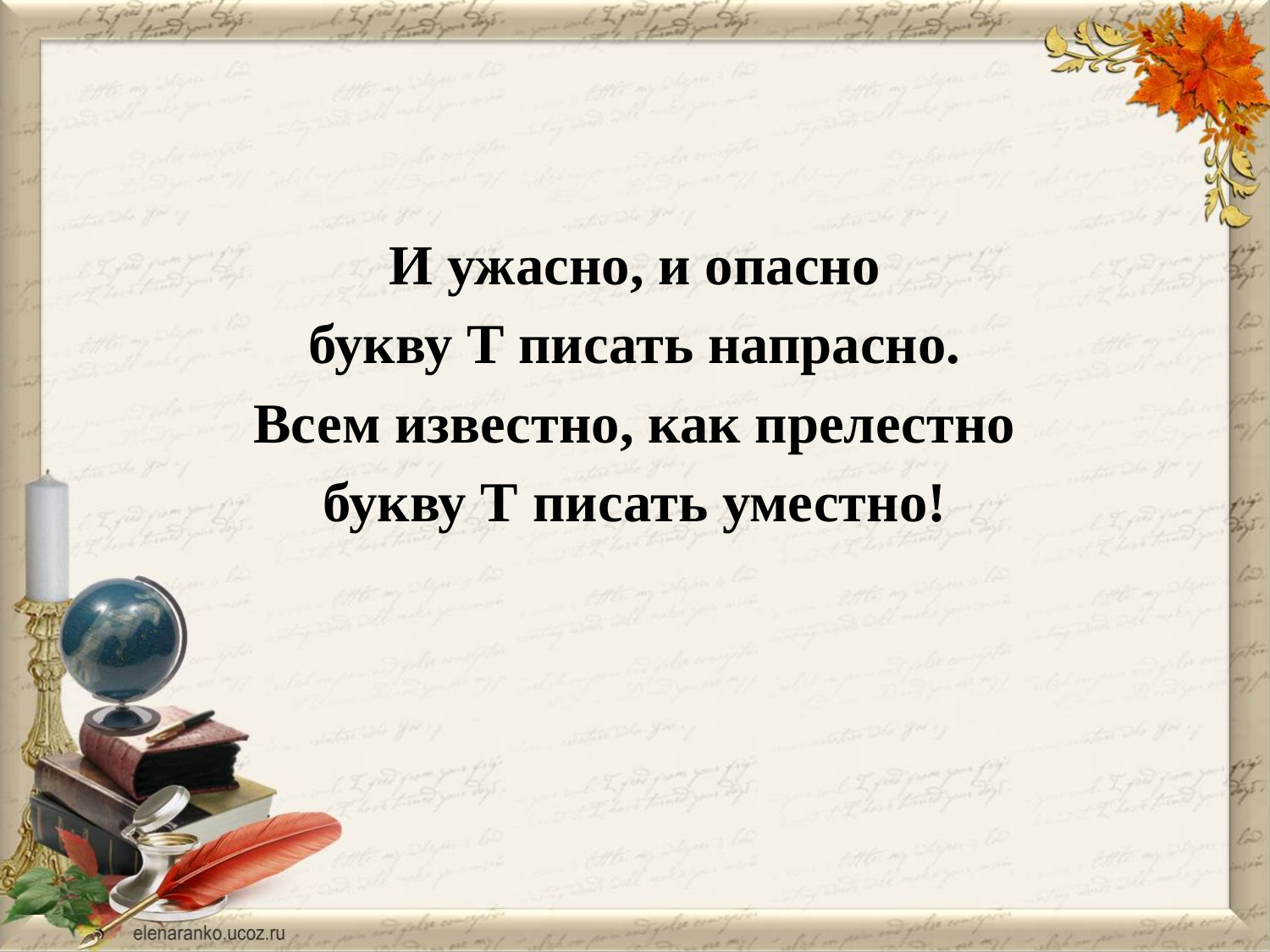

#
И ужасно, и опасно
букву Т писать напрасно.
Всем известно, как прелестно
букву Т писать уместно!